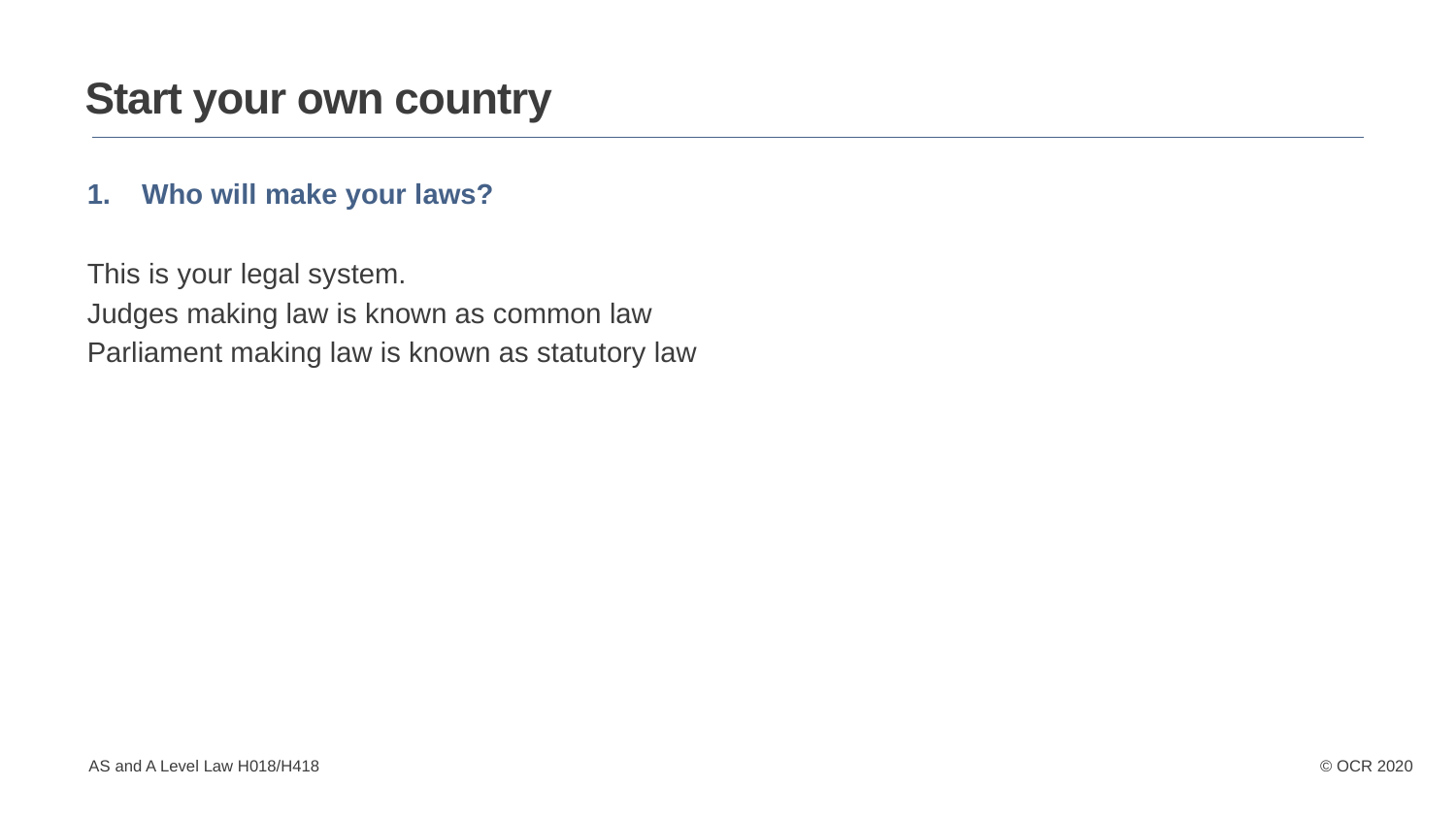

Start your own country
Who will make your laws?

This is your legal system.
Judges making law is known as common law
Parliament making law is known as statutory law